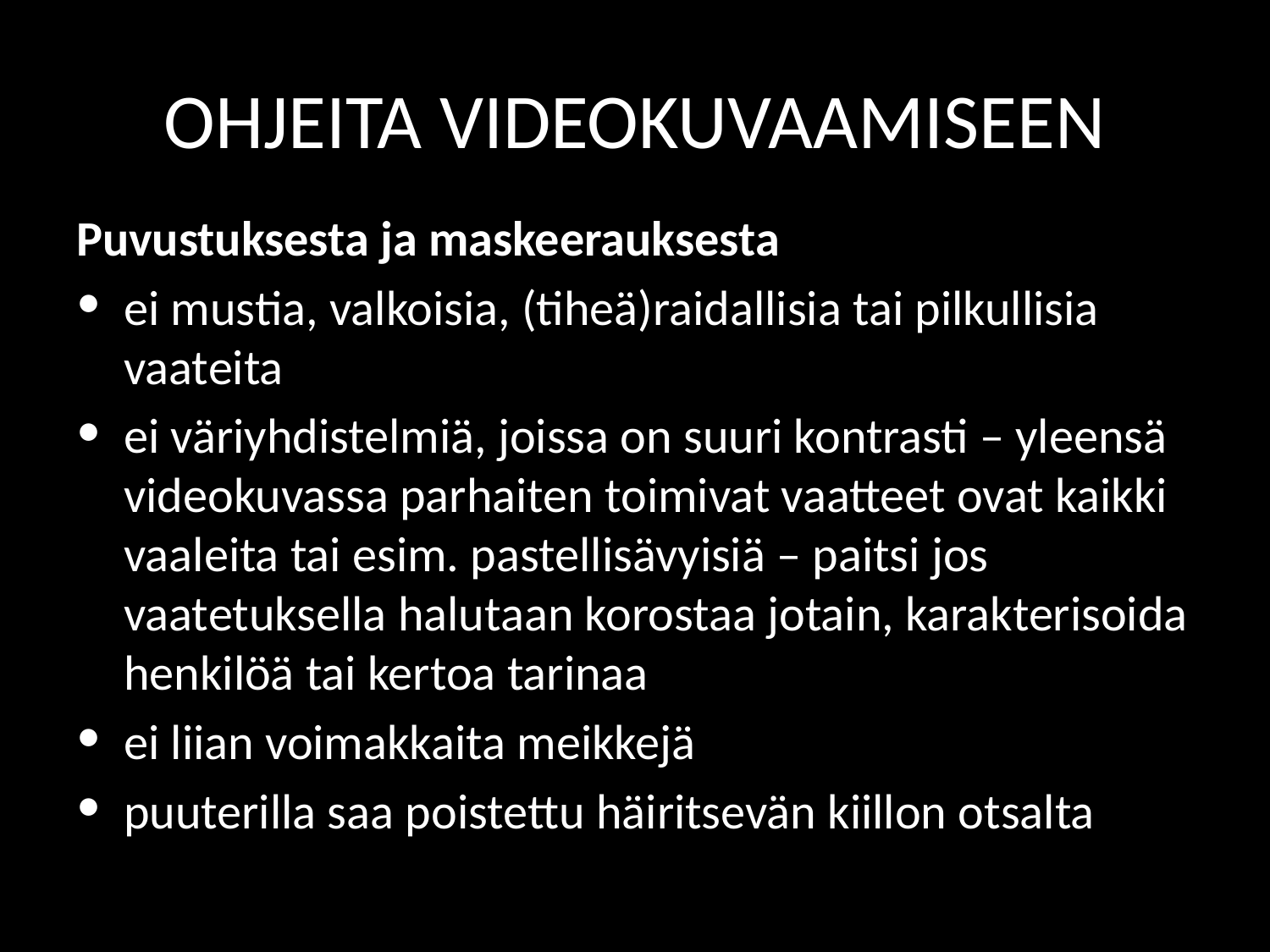

# OHJEITA VIDEOKUVAAMISEEN
Puvustuksesta ja maskeerauksesta
ei mustia, valkoisia, (tiheä)raidallisia tai pilkullisia vaateita
ei väriyhdistelmiä, joissa on suuri kontrasti – yleensä videokuvassa parhaiten toimivat vaatteet ovat kaikki vaaleita tai esim. pastellisävyisiä – paitsi jos vaatetuksella halutaan korostaa jotain, karakterisoida henkilöä tai kertoa tarinaa
ei liian voimakkaita meikkejä
puuterilla saa poistettu häiritsevän kiillon otsalta